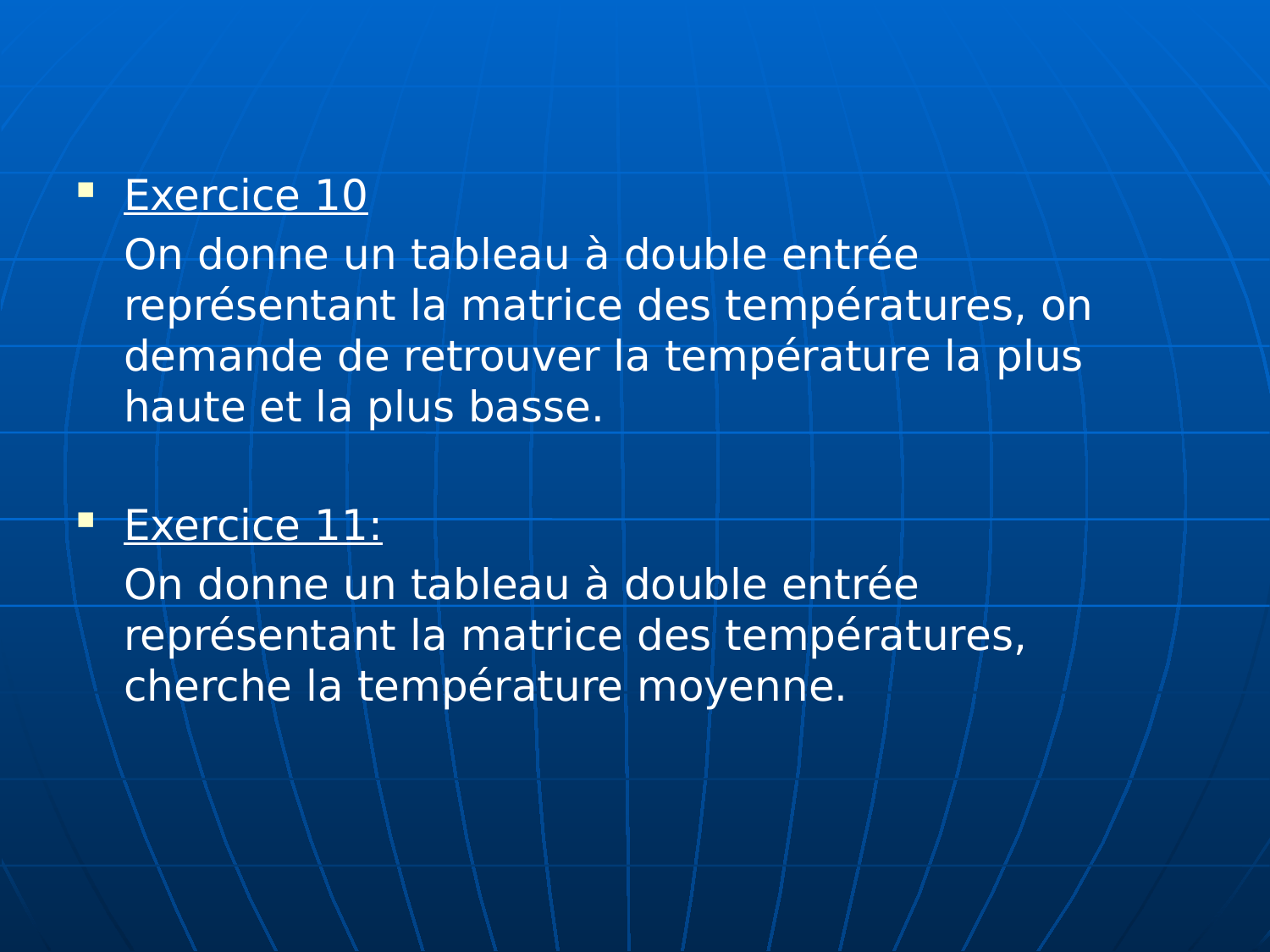

Exercice 10
	On donne un tableau à double entrée représentant la matrice des températures, on demande de retrouver la température la plus haute et la plus basse.

Exercice 11:
	On donne un tableau à double entrée représentant la matrice des températures, cherche la température moyenne.